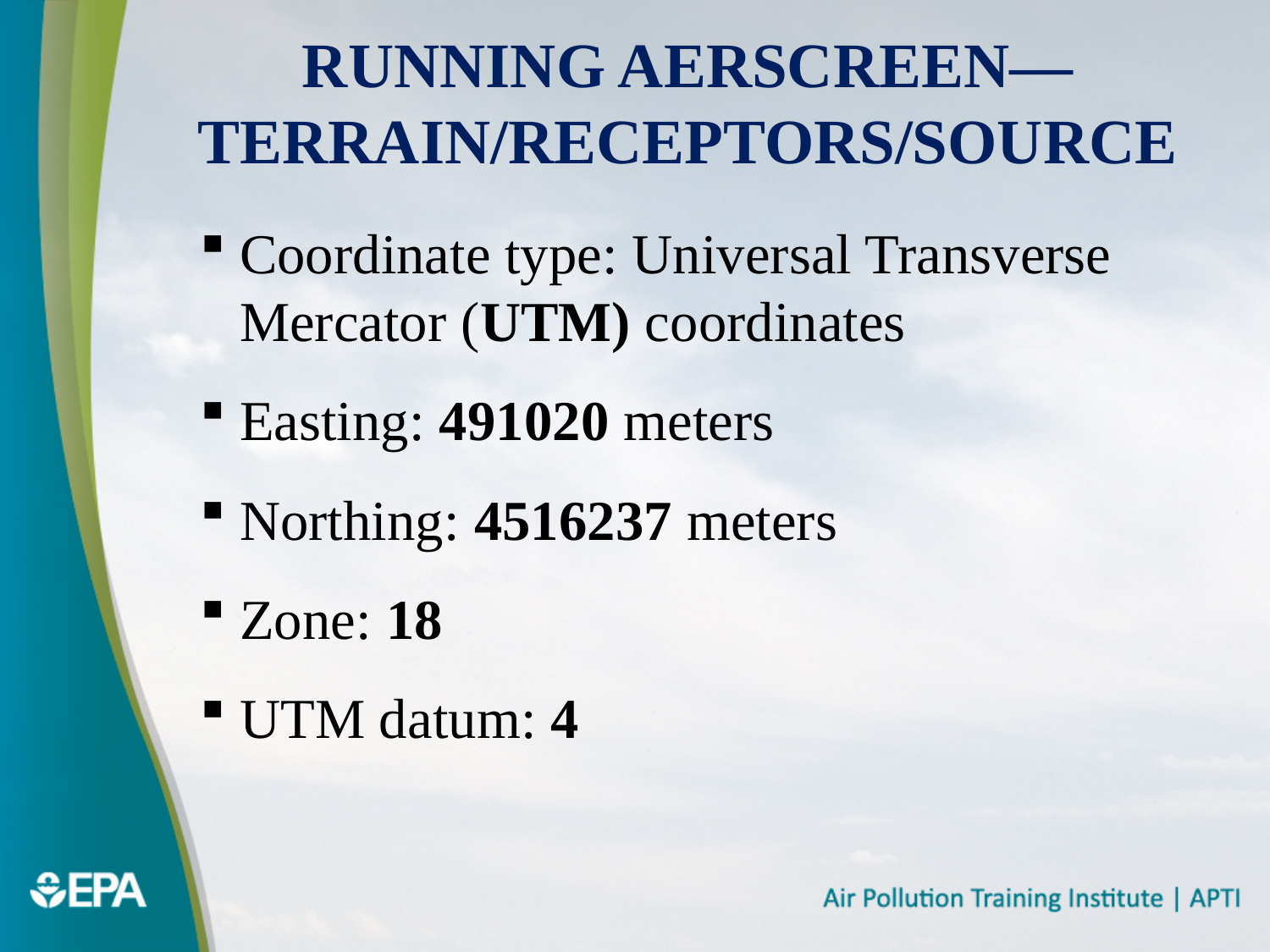

# Running AERSCREEN—Terrain/Receptors/Source
Coordinate type: Universal Transverse Mercator (UTM) coordinates
Easting: 491020 meters
Northing: 4516237 meters
Zone: 18
UTM datum: 4